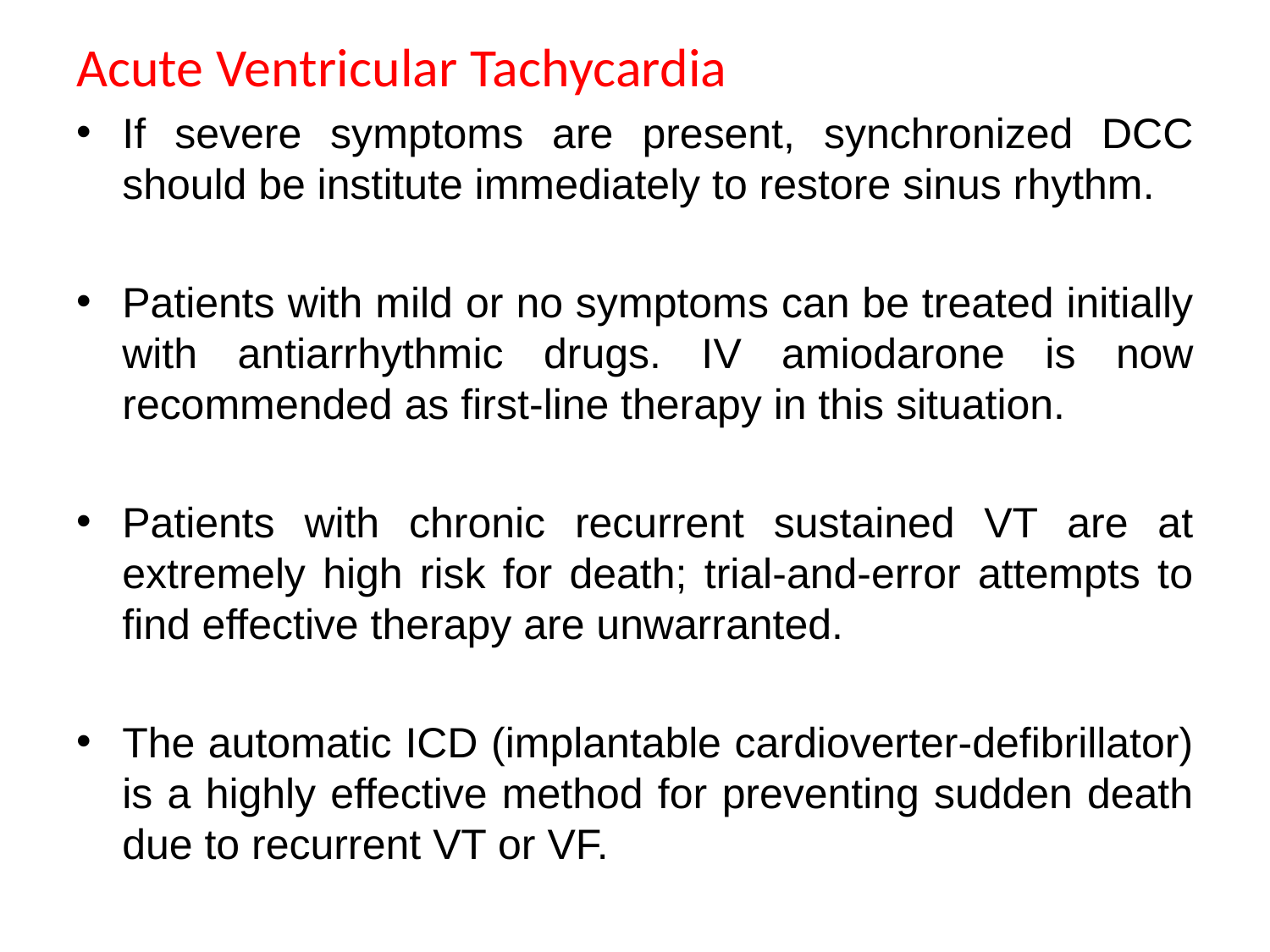

Acute Ventricular Tachycardia
If severe symptoms are present, synchronized DCC should be institute immediately to restore sinus rhythm.

Patients with mild or no symptoms can be treated initially with antiarrhythmic drugs. IV amiodarone is now recommended as first-line therapy in this situation.

Patients with chronic recurrent sustained VT are at extremely high risk for death; trial-and-error attempts to find effective therapy are unwarranted.

The automatic ICD (implantable cardioverter-defibrillator) is a highly effective method for preventing sudden death due to recurrent VT or VF.